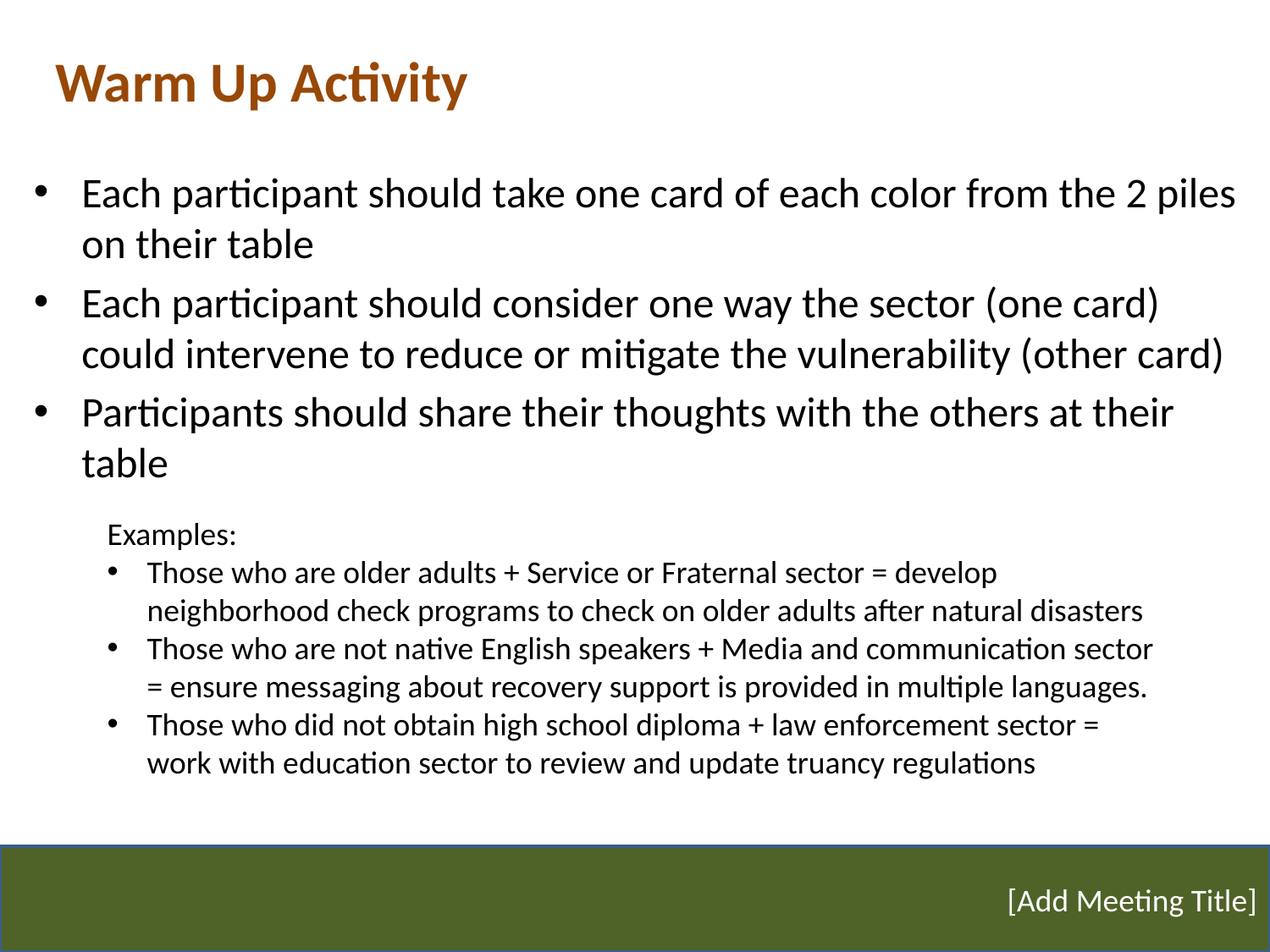

# Warm Up Activity
Each participant should take one card of each color from the 2 piles on their table
Each participant should consider one way the sector (one card) could intervene to reduce or mitigate the vulnerability (other card)
Participants should share their thoughts with the others at their table

Examples:
Those who are older adults + Service or Fraternal sector = develop neighborhood check programs to check on older adults after natural disasters
Those who are not native English speakers + Media and communication sector = ensure messaging about recovery support is provided in multiple languages.
Those who did not obtain high school diploma + law enforcement sector = work with education sector to review and update truancy regulations

[Add Meeting Title]